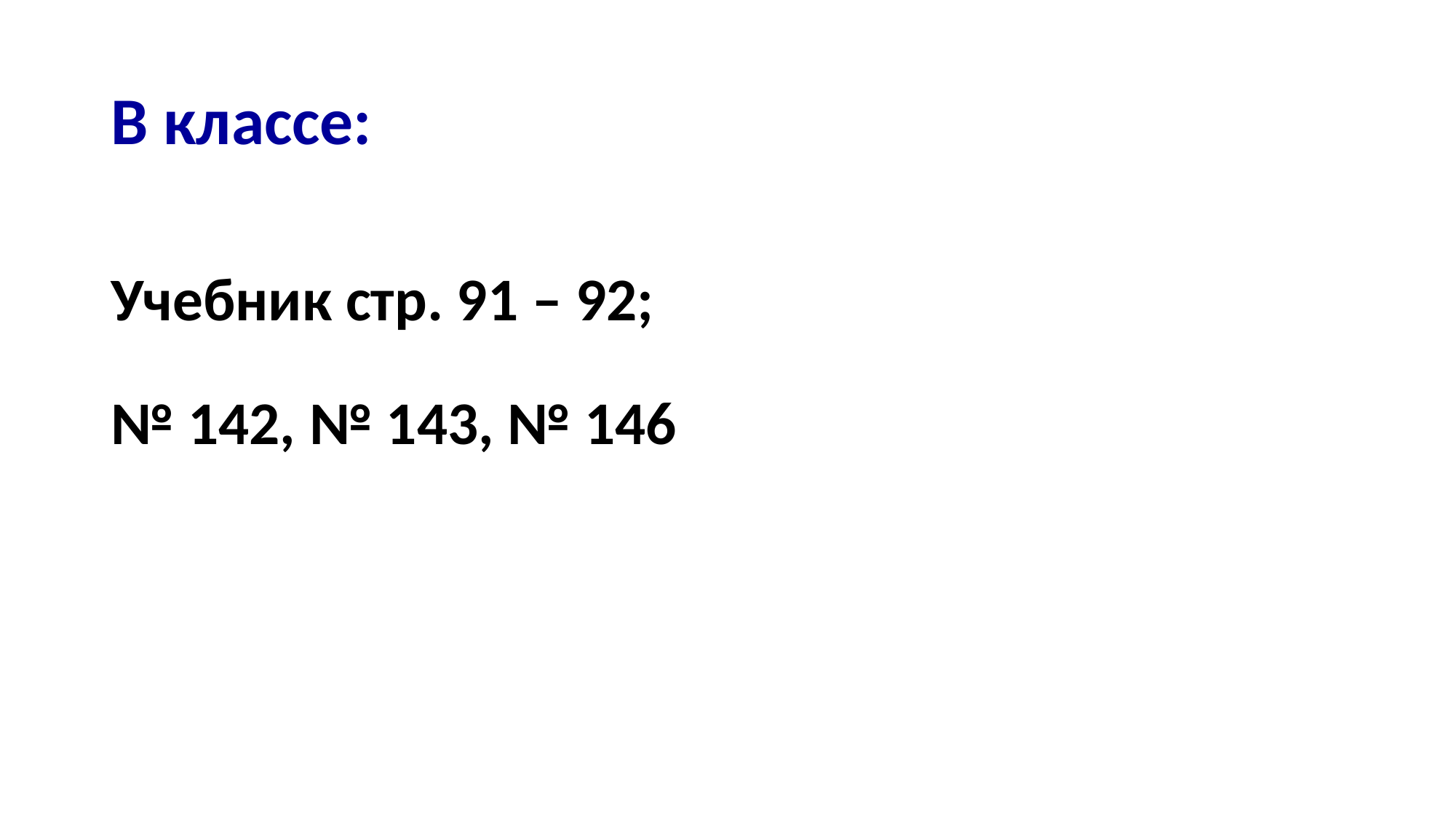

# В классе:
Учебник стр. 91 – 92;
№ 142, № 143, № 146